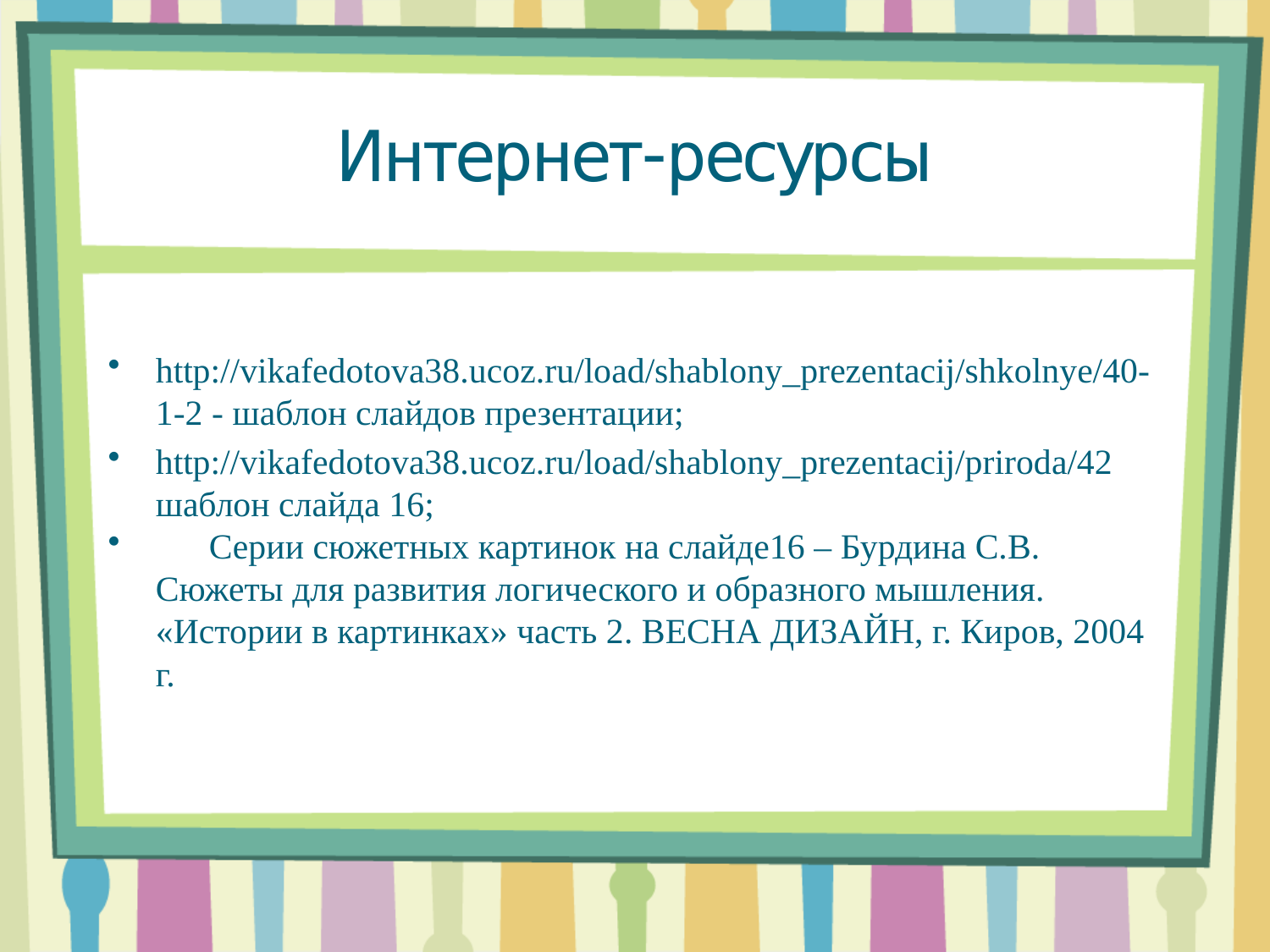

# Интернет-ресурсы

http://vikafedotova38.ucoz.ru/load/shablony_prezentacij/shkolnye/40-1-2 - шаблон слайдов презентации;
http://vikafedotova38.ucoz.ru/load/shablony_prezentacij/priroda/42 шаблон слайда 16;
      Серии сюжетных картинок на слайде16 – Бурдина С.В.   Сюжеты для развития логического и образного мышления. «Истории в картинках» часть 2. ВЕСНА ДИЗАЙН, г. Киров, 2004 г.